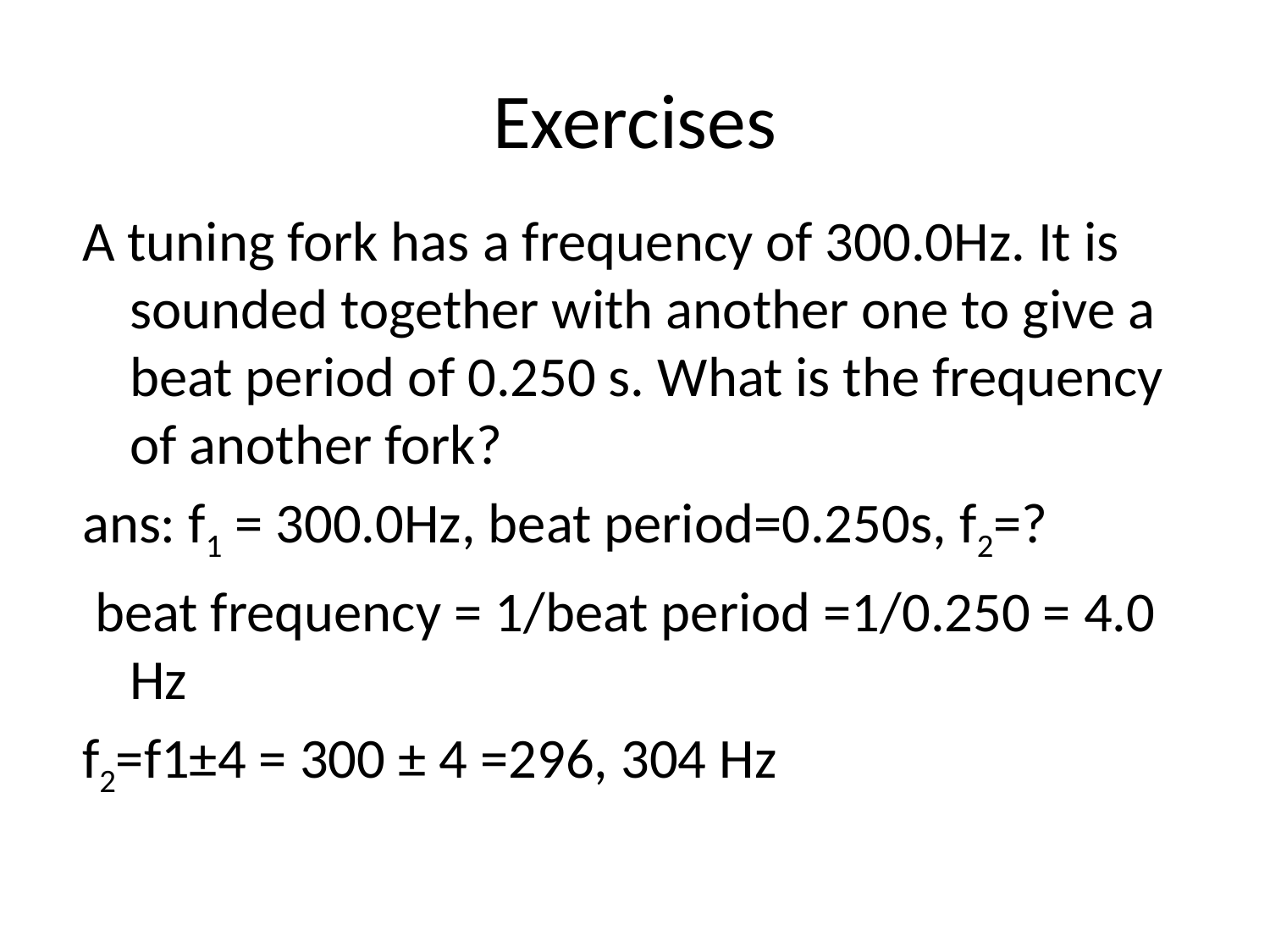

# Exercises
A tuning fork has a frequency of 300.0Hz. It is sounded together with another one to give a beat period of 0.250 s. What is the frequency of another fork?
ans: f1 = 300.0Hz, beat period=0.250s, f2=?
 beat frequency = 1/beat period =1/0.250 = 4.0 Hz
f2=f1±4 = 300 ± 4 =296, 304 Hz